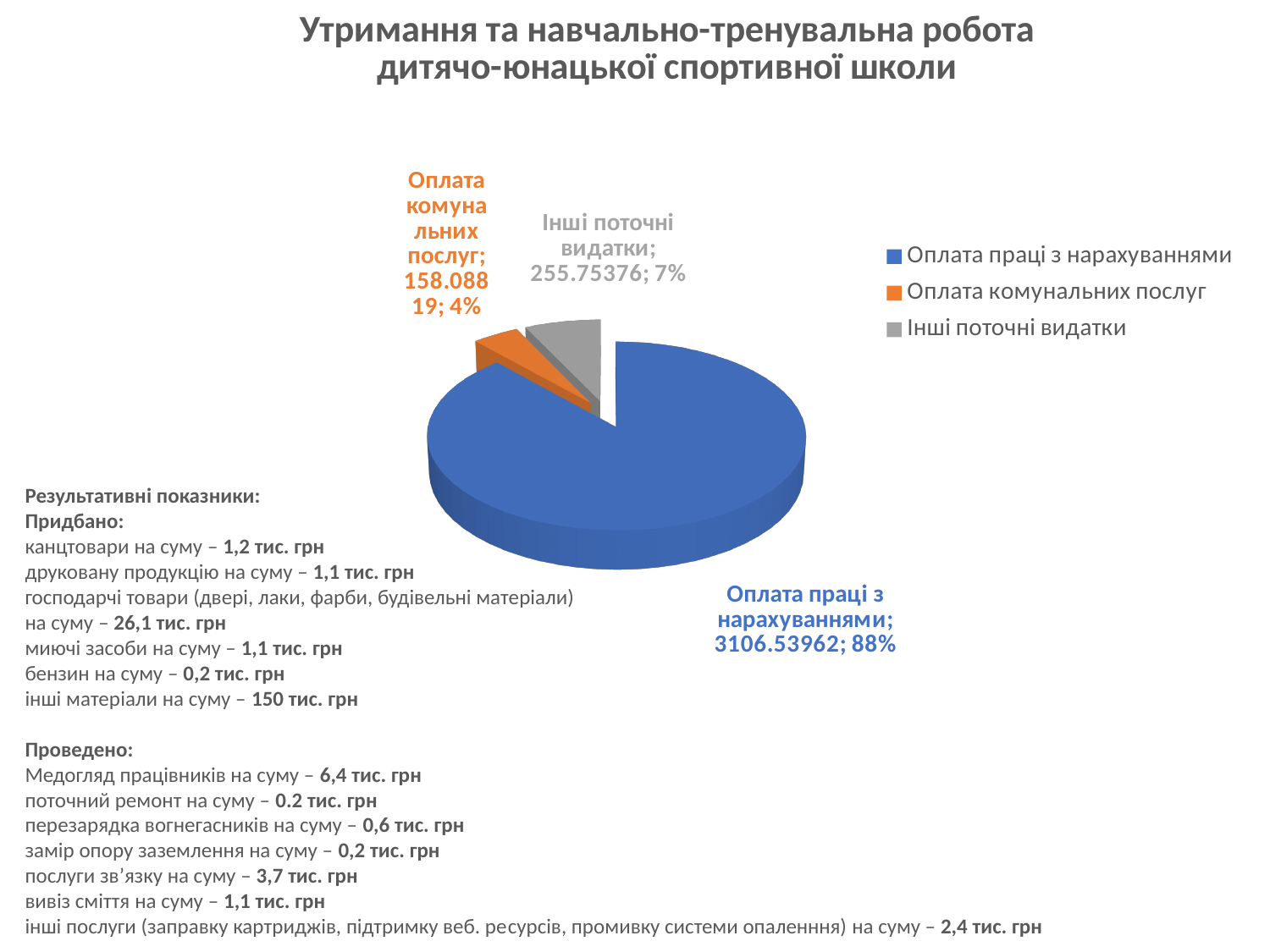

[unsupported chart]

Результативні показники:
Придбано:
канцтовари на суму – 1,2 тис. грн
друковану продукцію на суму – 1,1 тис. грн
господарчі товари (двері, лаки, фарби, будівельні матеріали)
на суму – 26,1 тис. грн
миючі засоби на суму – 1,1 тис. грн
бензин на суму – 0,2 тис. грн
інші матеріали на суму – 150 тис. грн

Проведено:
Медогляд працівників на суму – 6,4 тис. грн
поточний ремонт на суму – 0.2 тис. грн
перезарядка вогнегасників на суму – 0,6 тис. грн
замір опору заземлення на суму – 0,2 тис. грн
послуги зв’язку на суму – 3,7 тис. грн
вивіз сміття на суму – 1,1 тис. грн
інші послуги (заправку картриджів, підтримку веб. реcурсів, промивку системи опаленння) на суму – 2,4 тис. грн